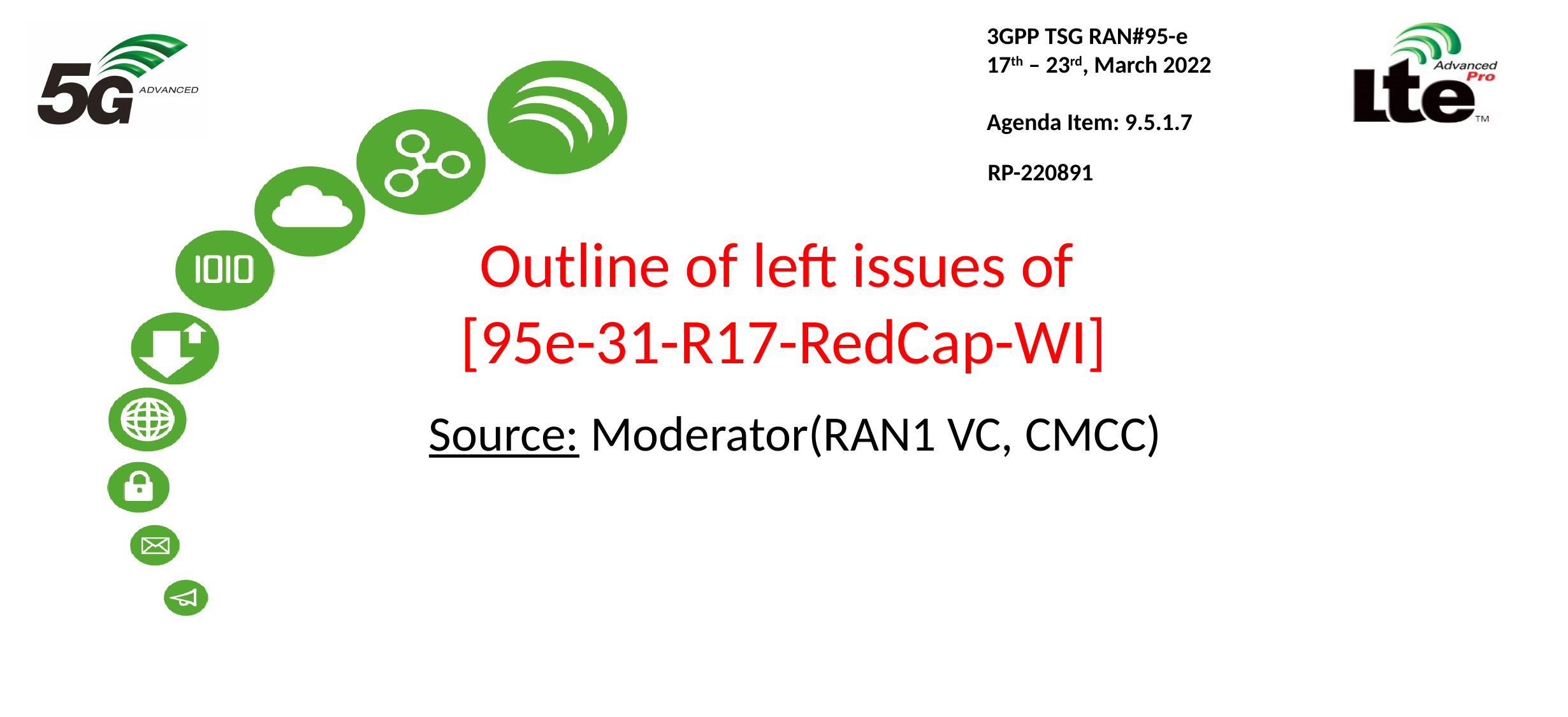

3GPP TSG RAN#95-e
17th – 23rd, March 2022

Agenda Item: 9.5.1.7
RP-220891
# Outline of left issues of [95e-31-R17-RedCap-WI]
Source: Moderator(RAN1 VC, CMCC)